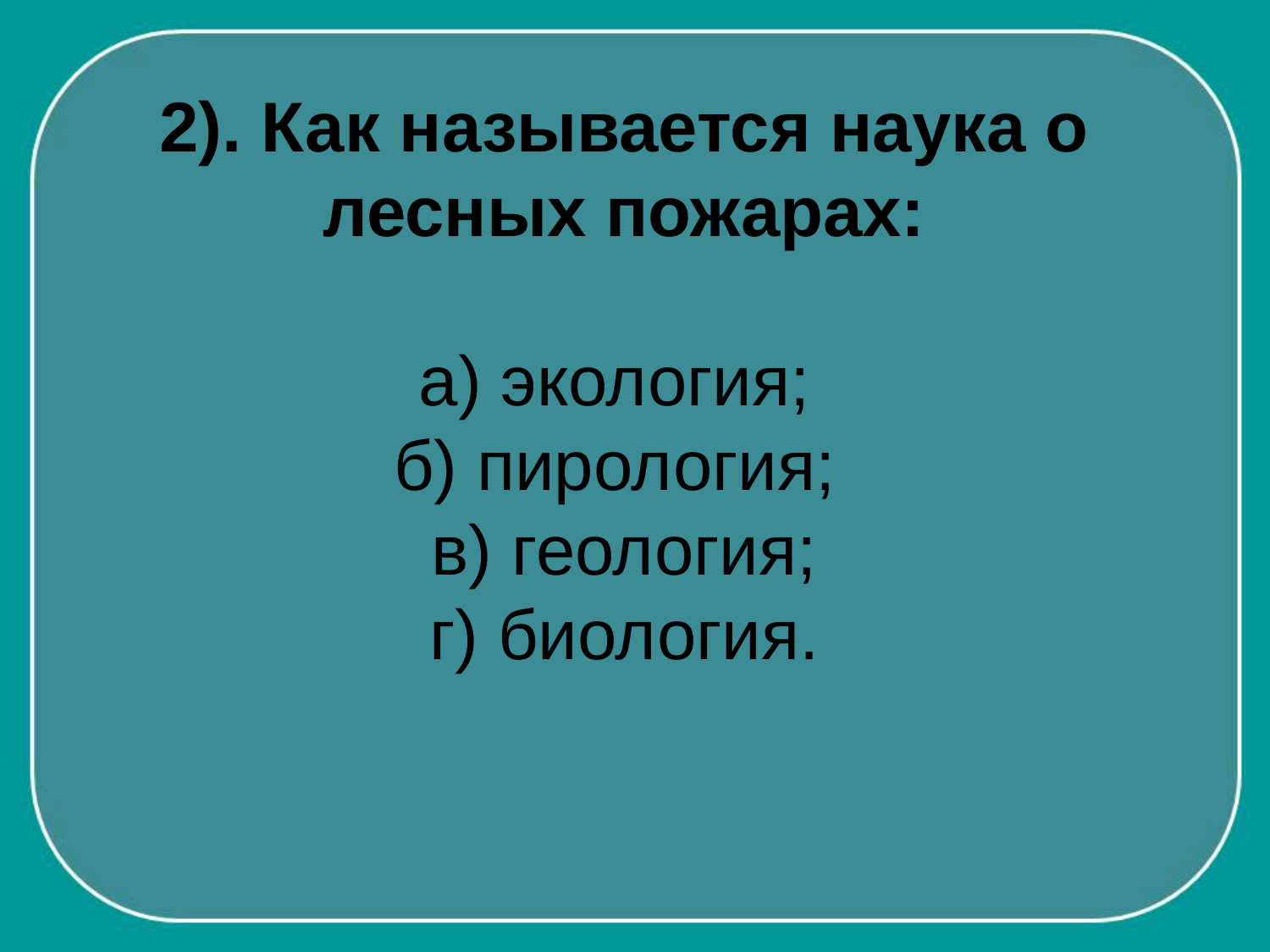

2). Как называется наука о лесных пожарах:
а) экология;
б) пирология;
в) геология;
г) биология.